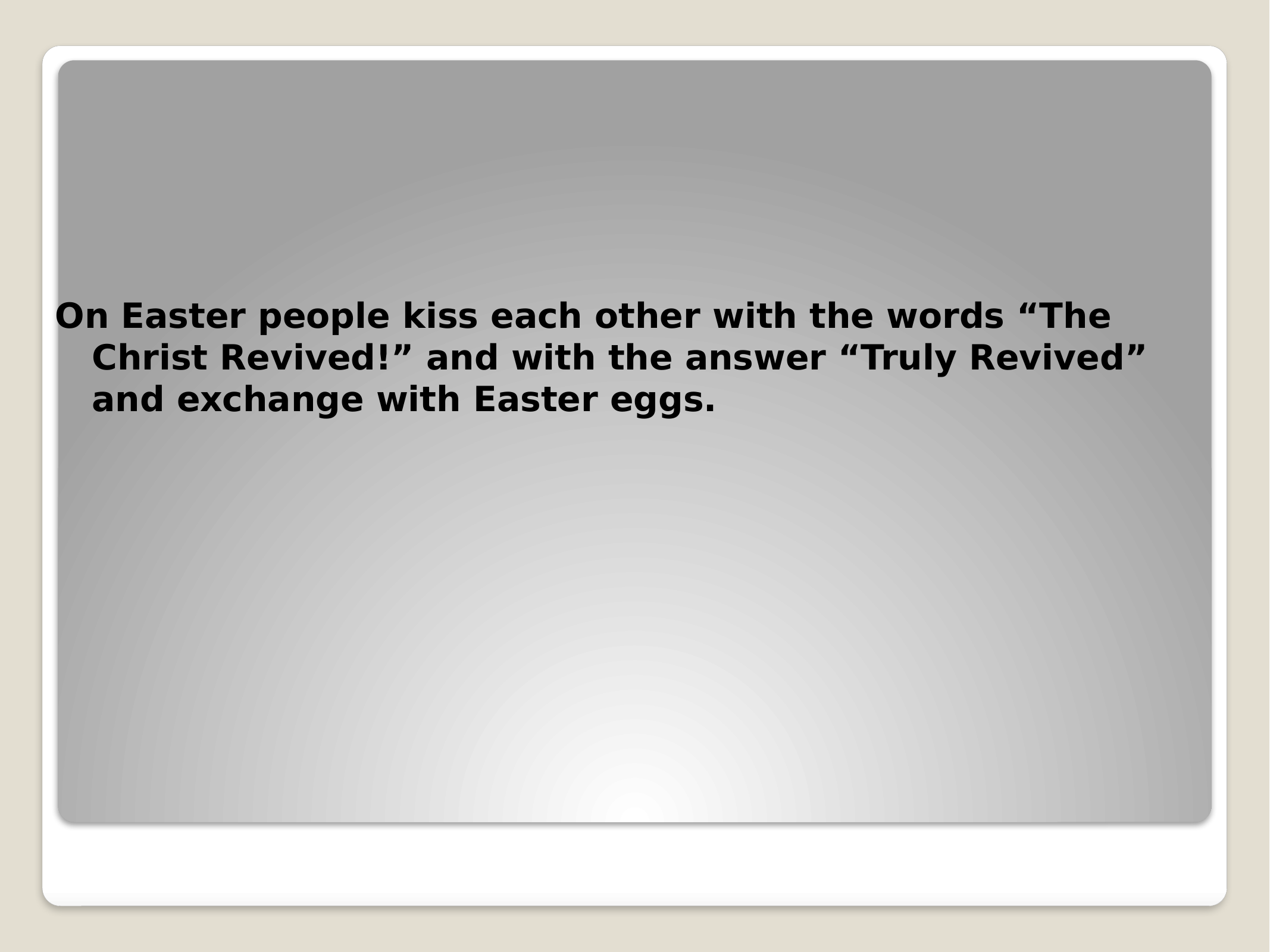

On Easter people kiss each other with the words “The Christ Revived!” and with the answer “Truly Revived” and exchange with Easter eggs.